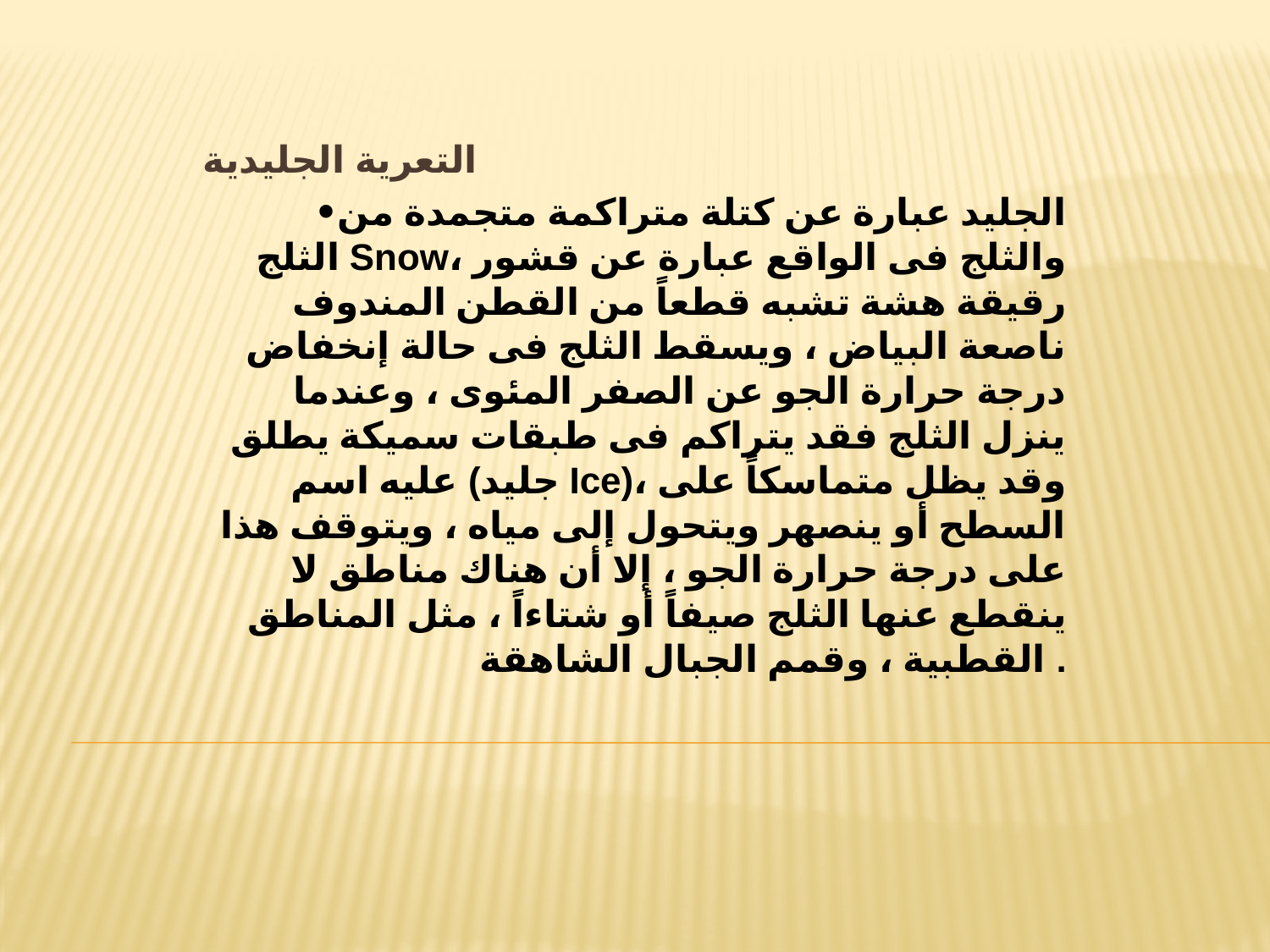

التعرية الجليدية
•الجليد عبارة عن كتلة متراكمة متجمدة من الثلج Snow، والثلج فى الواقع عبارة عن قشور رقيقة هشة تشبه قطعاً من القطن المندوف ناصعة البياض ، ويسقط الثلج فى حالة إنخفاض درجة حرارة الجو عن الصفر المئوى ، وعندما ينزل الثلج فقد يتراكم فى طبقات سميكة يطلق عليه اسم (جليد Ice)، وقد يظل متماسكاً على السطح أو ينصهر ويتحول إلى مياه ، ويتوقف هذا على درجة حرارة الجو ، إلا أن هناك مناطق لا ينقطع عنها الثلج صيفاً أو شتاءاً ، مثل المناطق القطبية ، وقمم الجبال الشاهقة .